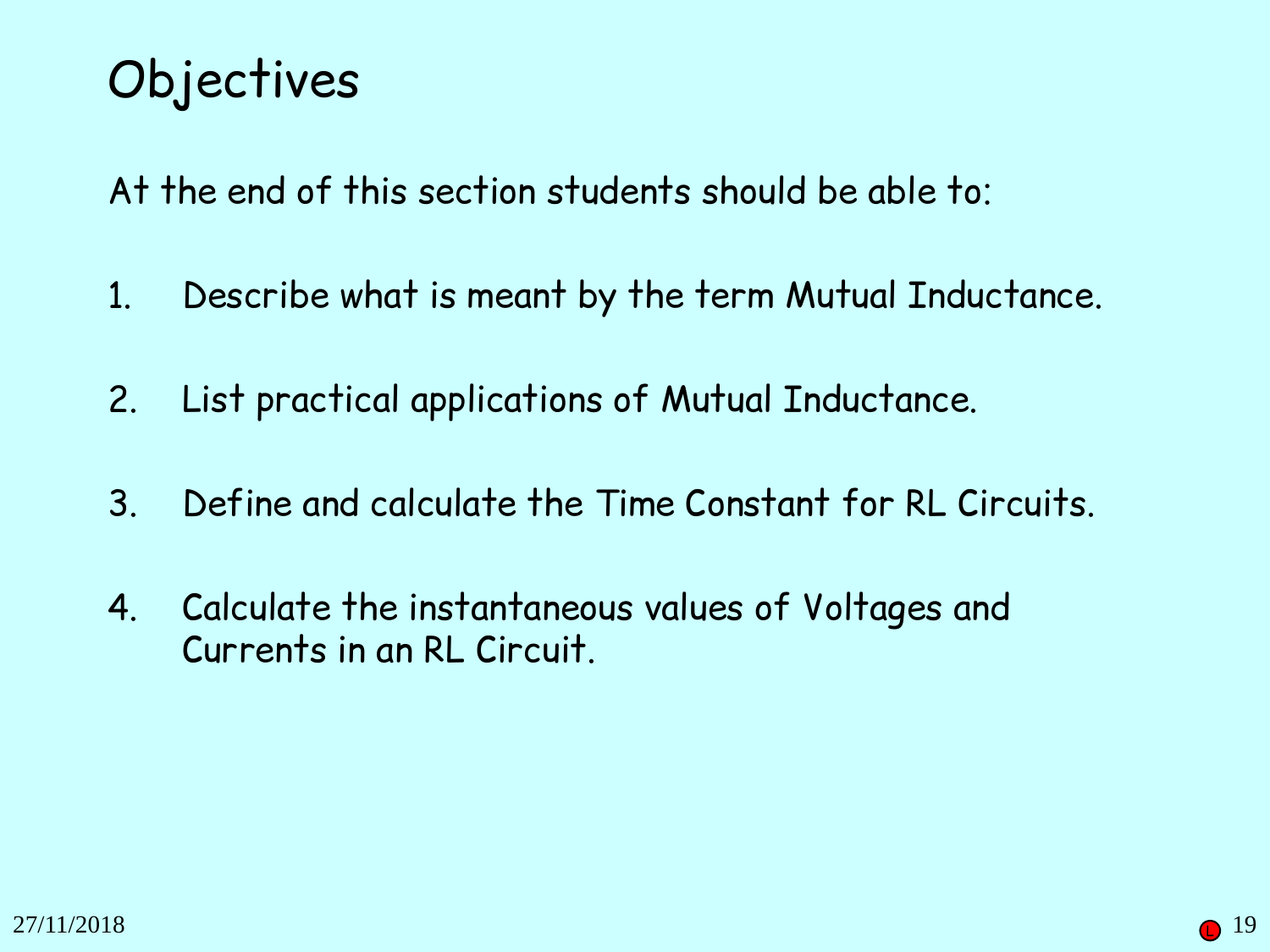

Objectives
At the end of this section students should be able to:
1.	Describe what is meant by the term Mutual Inductance.
2.	List practical applications of Mutual Inductance.
3.	Define and calculate the Time Constant for RL Circuits.
4.	Calculate the instantaneous values of Voltages and Currents in an RL Circuit.
27/11/2018
19
L